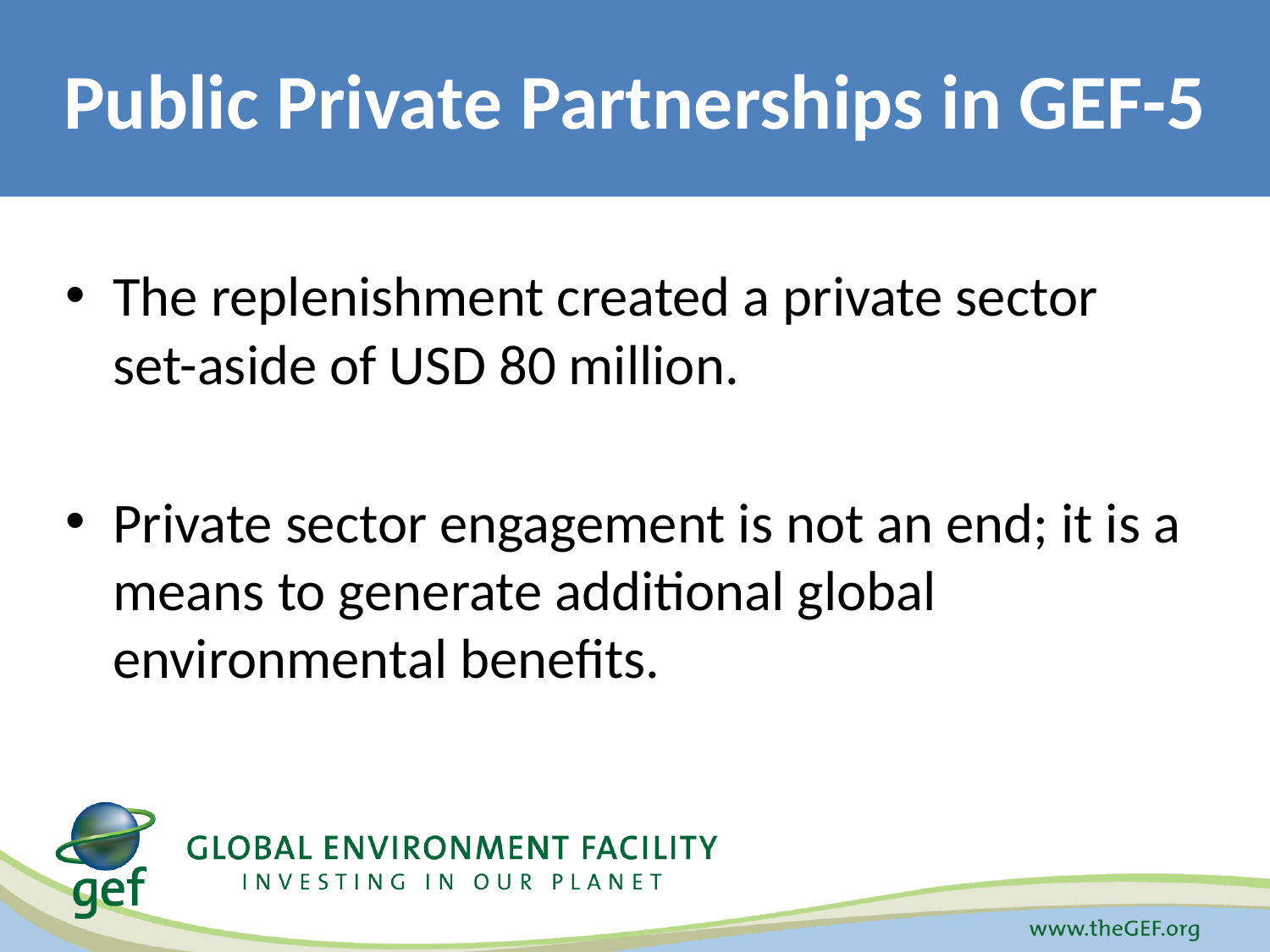

Public Private Partnerships in GEF-5
The replenishment created a private sector set-aside of USD 80 million.

Private sector engagement is not an end; it is a means to generate additional global environmental benefits.